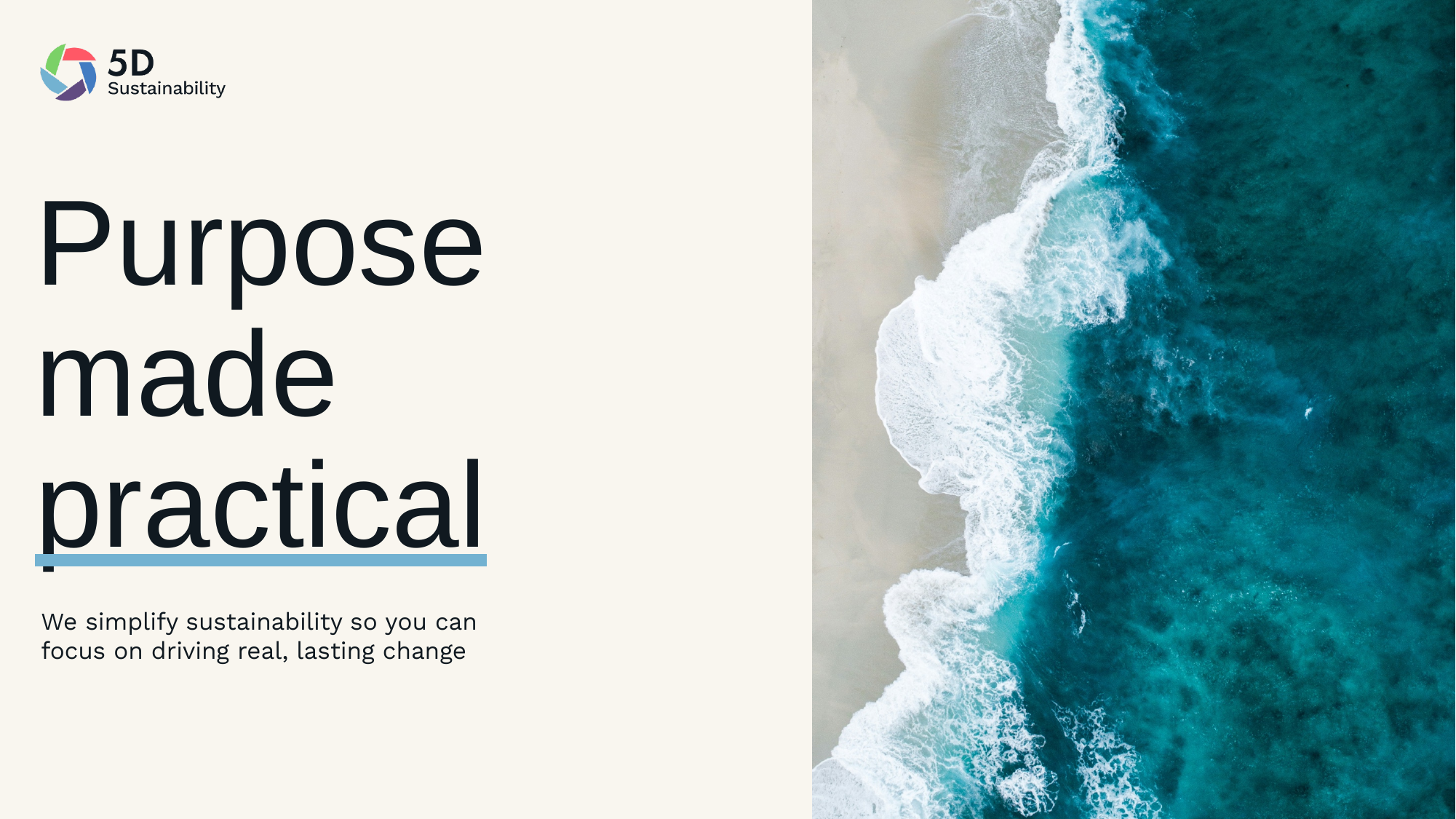

# Purpose made practical
We simplify sustainability so you can focus on driving real, lasting change